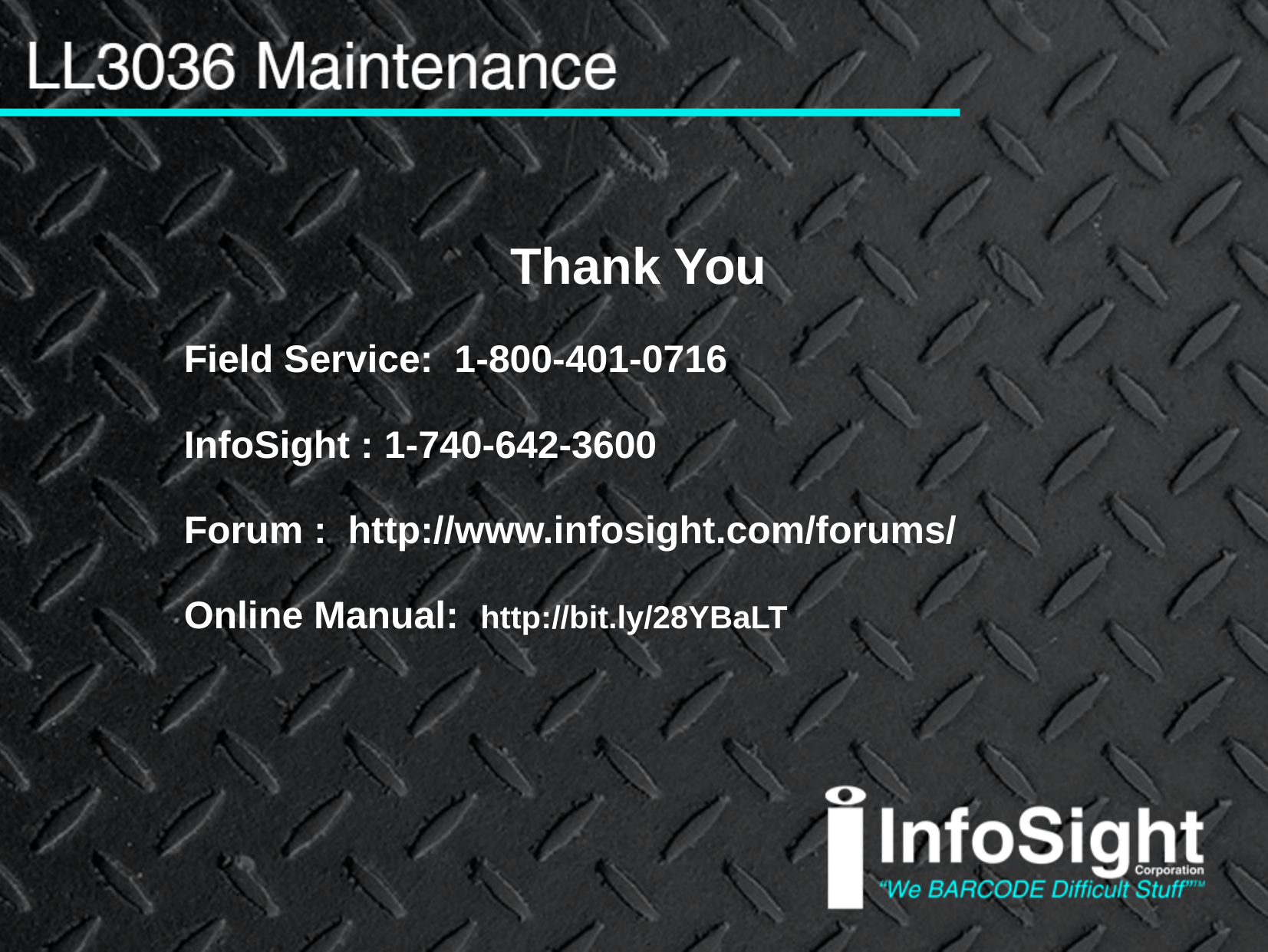

Thank You

Field Service:  1-800-401-0716

InfoSight : 1-740-642-3600

Forum :  http://www.infosight.com/forums/

Online Manual:  http://bit.ly/28YBaLT